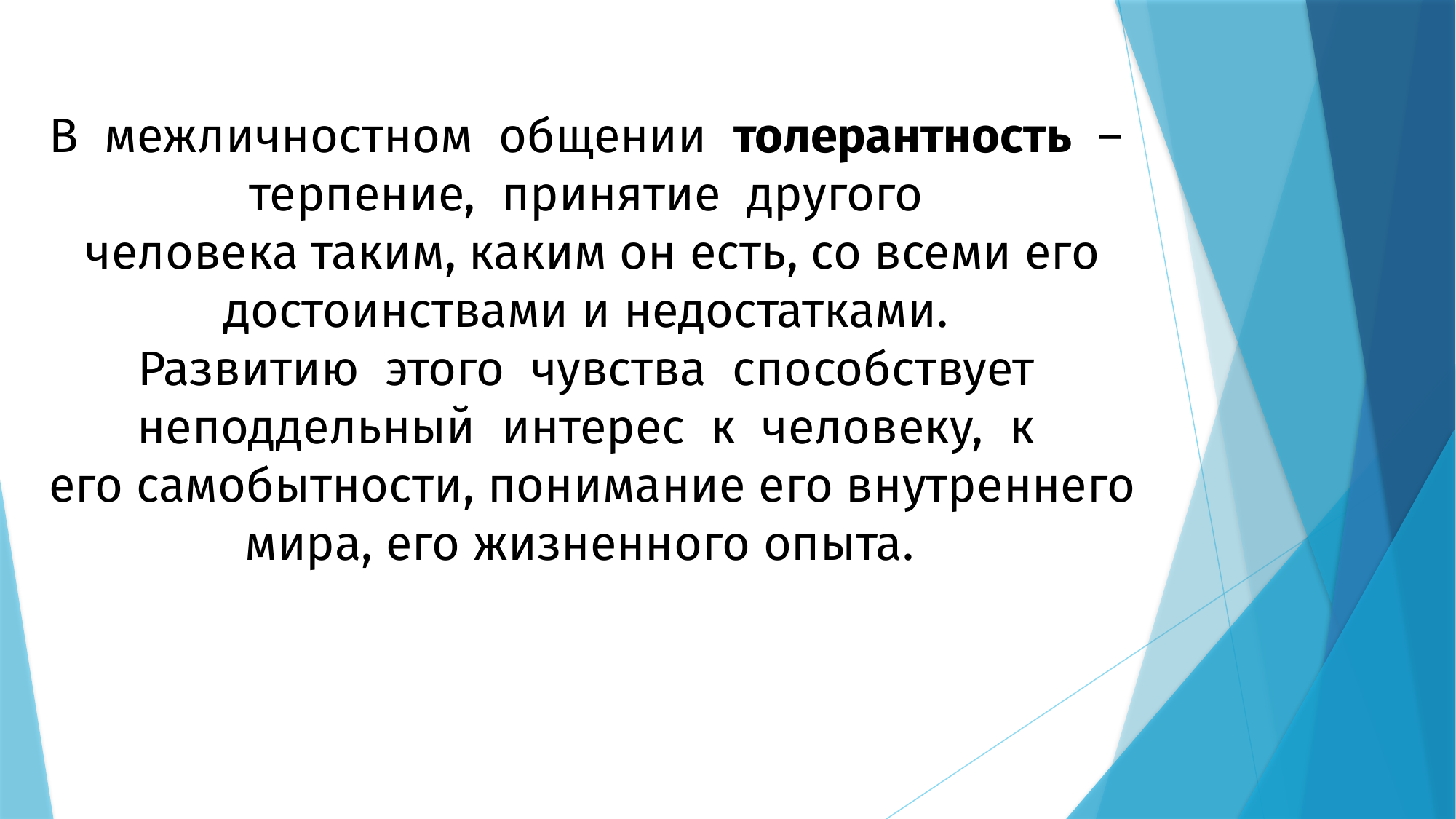

# В  межличностном  общении  толерантность  –  терпение,  принятие  другого человека таким, каким он есть, со всеми его достоинствами и недостатками. Развитию  этого  чувства  способствует  неподдельный  интерес  к  человеку,  к его самобытности, понимание его внутреннего мира, его жизненного опыта.